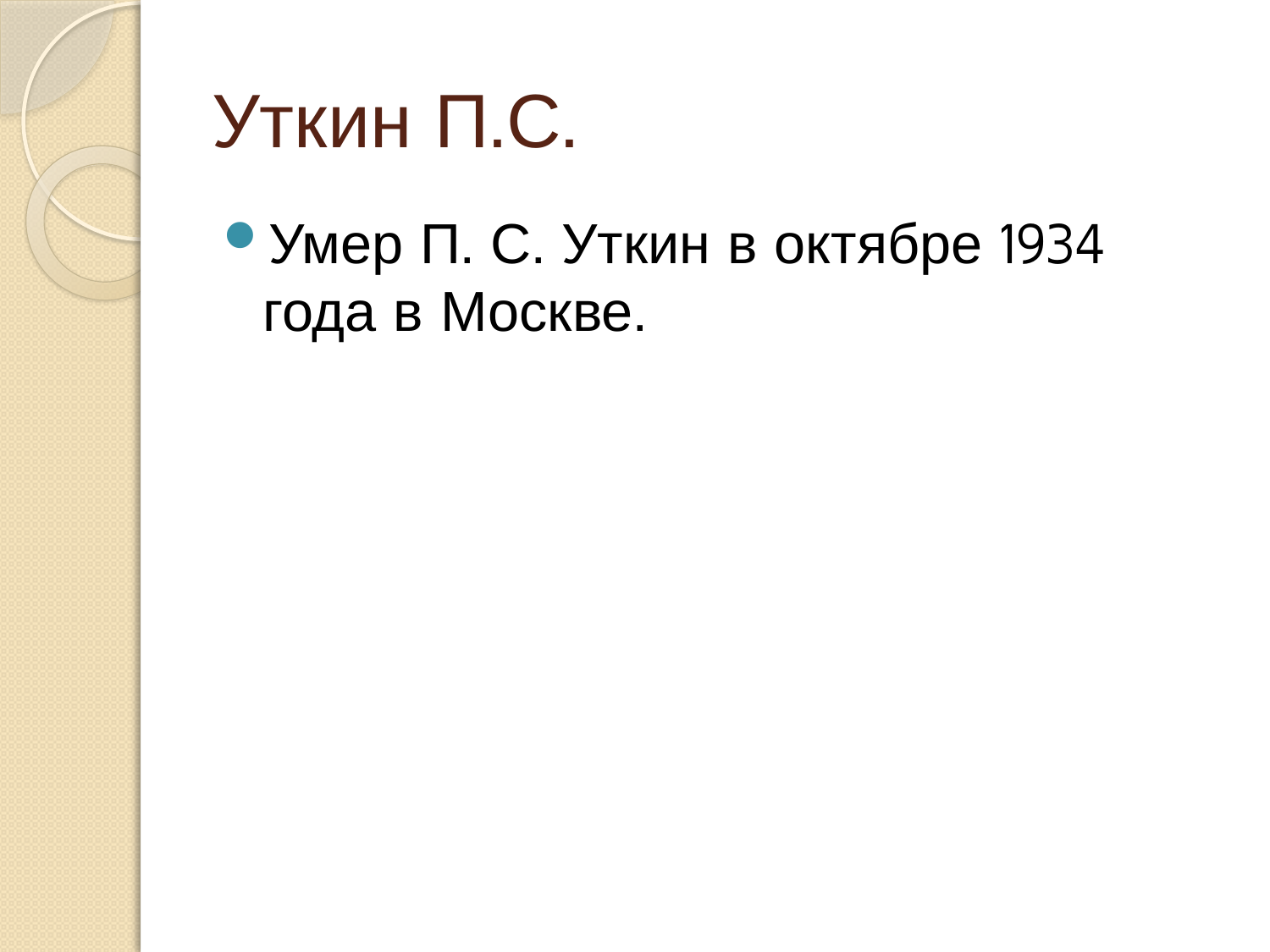

# Уткин П.С.
Умер П. С. Уткин в октябре 1934 года в Москве.